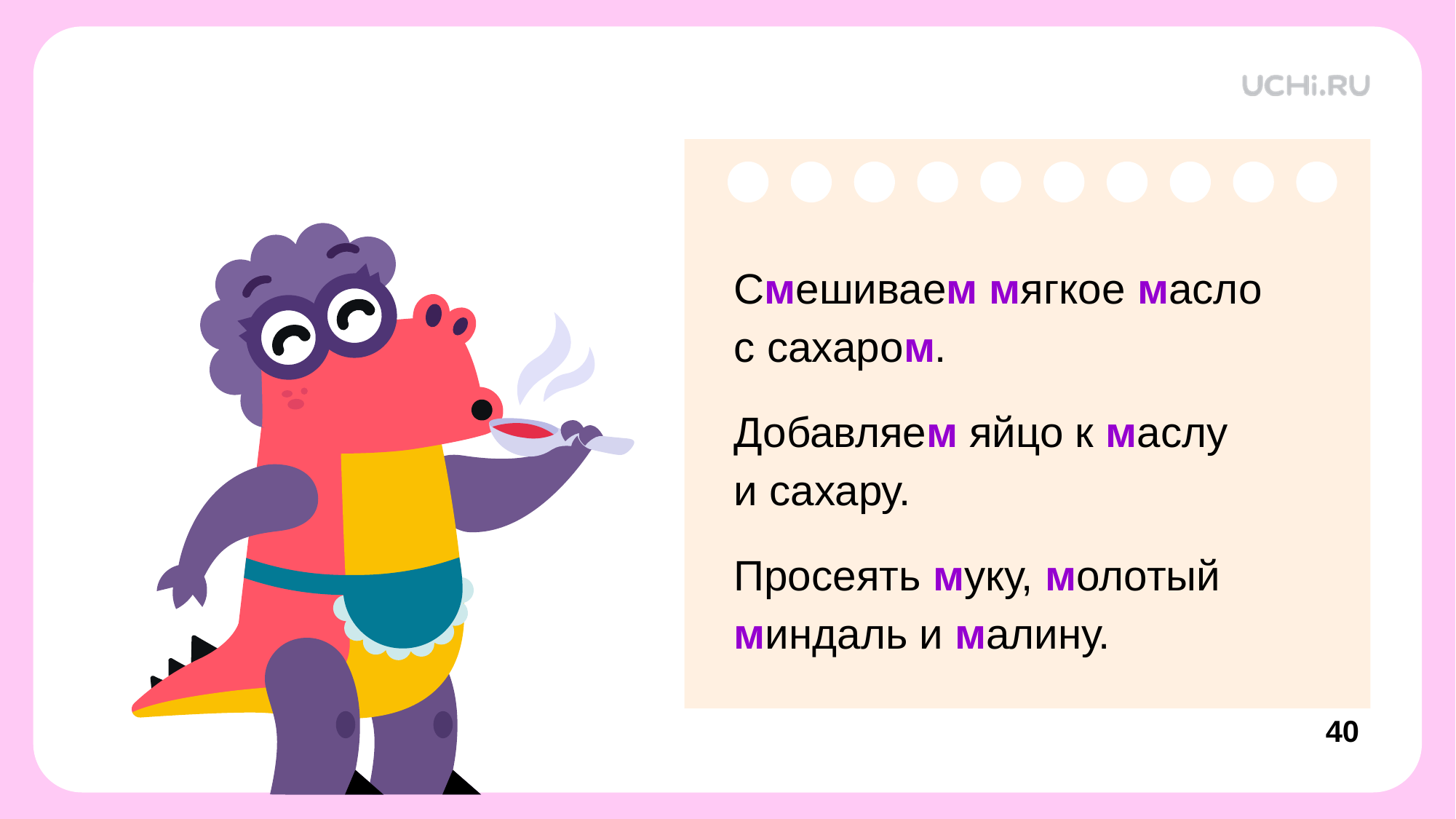

Смешиваем мягкое масло
с сахаром.
Добавляем яйцо к маслу
и сахару.
Просеять муку, молотый миндаль и малину.
40